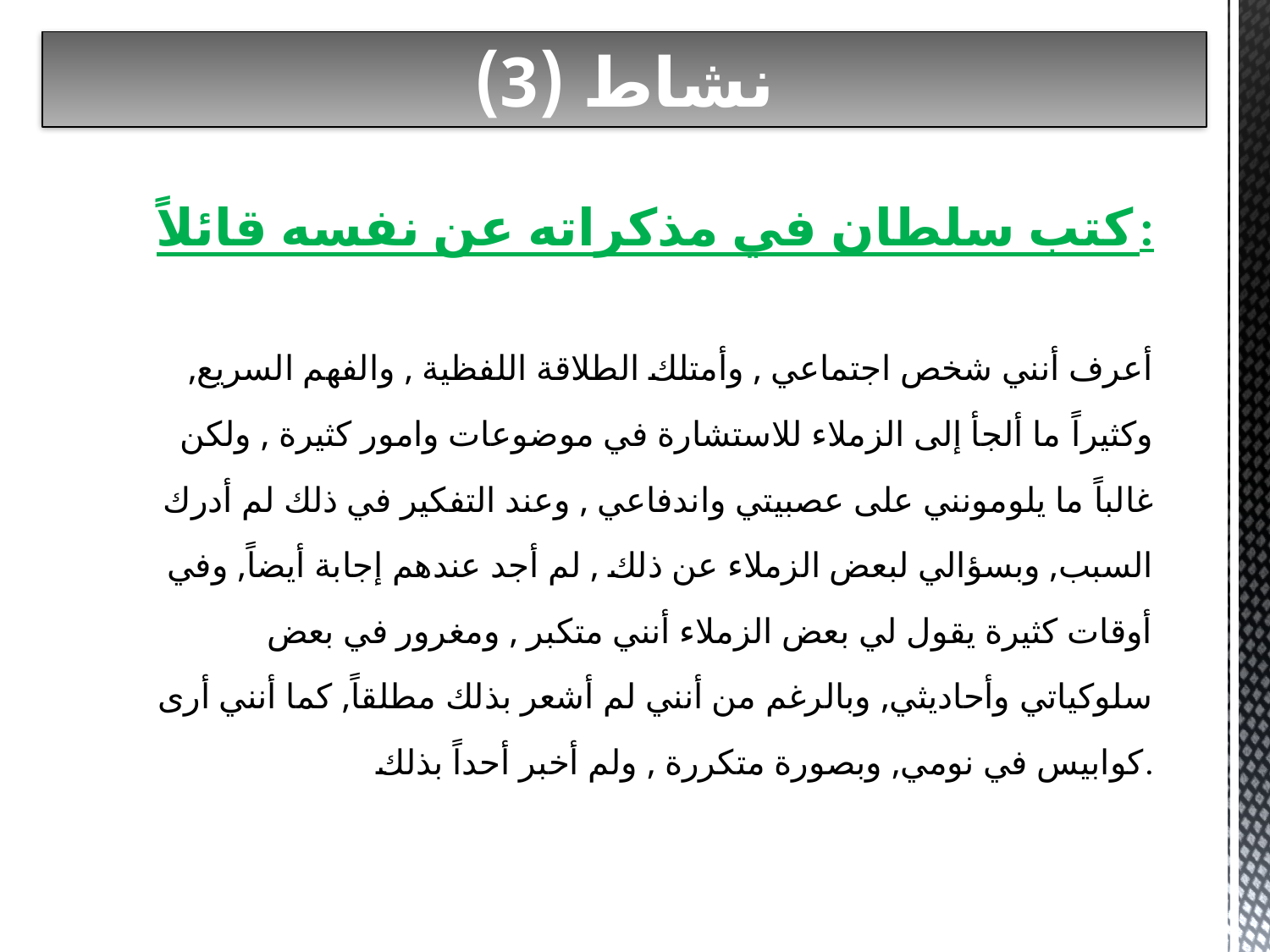

# نشاط (3)
كتب سلطان في مذكراته عن نفسه قائلاً:

أعرف أنني شخص اجتماعي , وأمتلك الطلاقة اللفظية , والفهم السريع, وكثيراً ما ألجأ إلى الزملاء للاستشارة في موضوعات وامور كثيرة , ولكن غالباً ما يلومونني على عصبيتي واندفاعي , وعند التفكير في ذلك لم أدرك السبب, وبسؤالي لبعض الزملاء عن ذلك , لم أجد عندهم إجابة أيضاً, وفي أوقات كثيرة يقول لي بعض الزملاء أنني متكبر , ومغرور في بعض سلوكياتي وأحاديثي, وبالرغم من أنني لم أشعر بذلك مطلقاً, كما أنني أرى كوابيس في نومي, وبصورة متكررة , ولم أخبر أحداً بذلك.